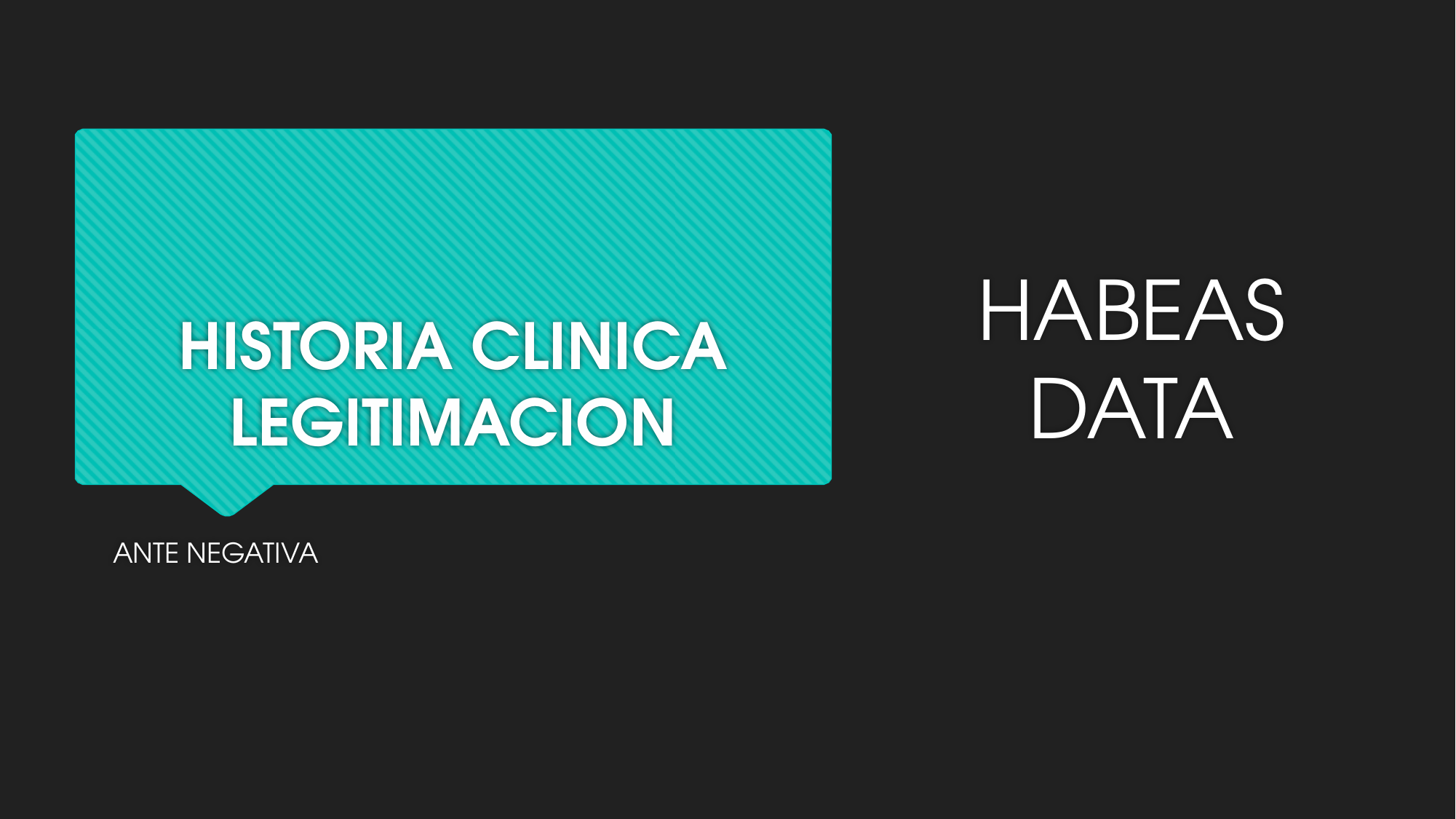

HABEAS DATA
# HISTORIA CLINICA LEGITIMACION
ANTE NEGATIVA